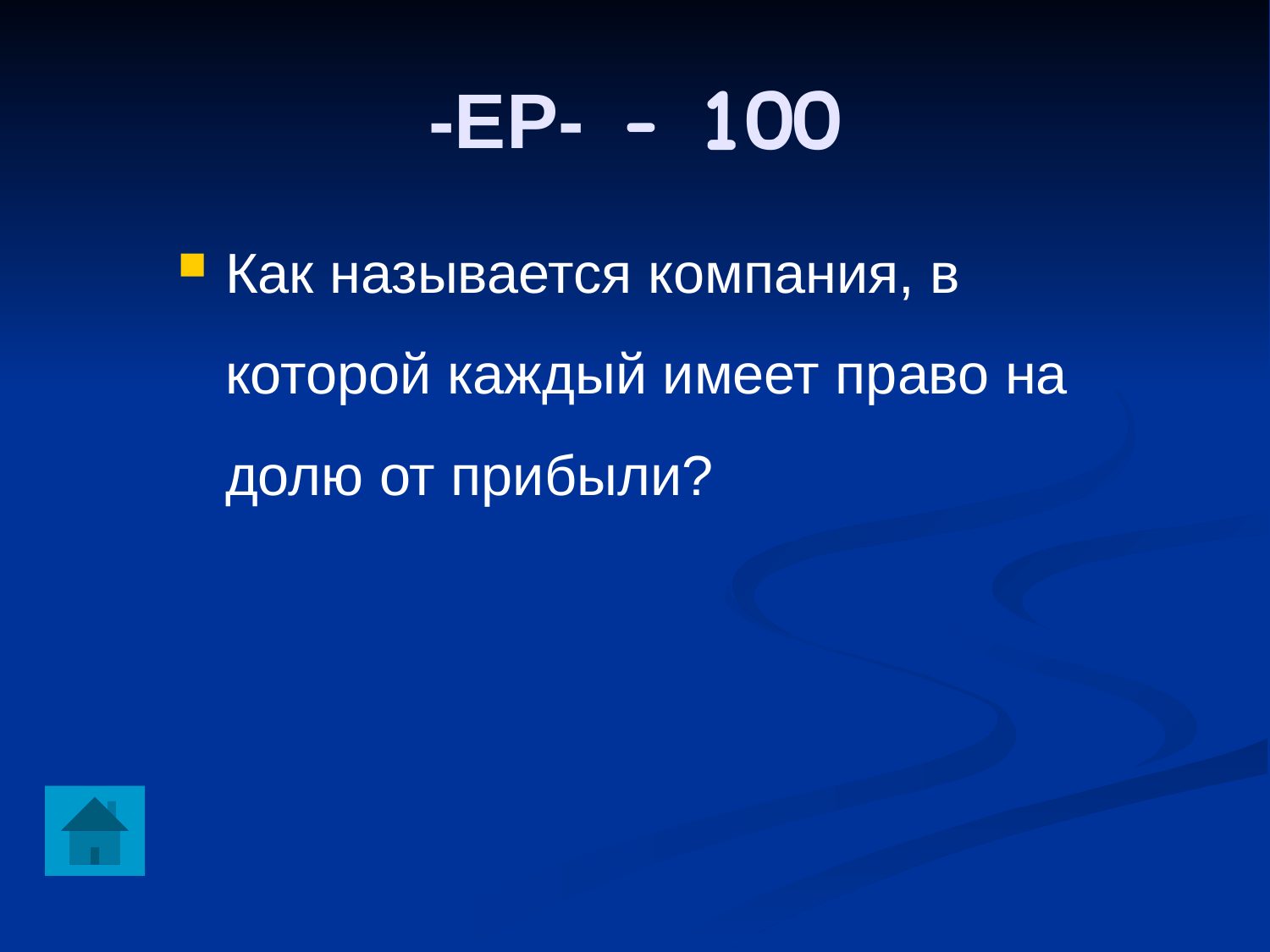

-ЕР- - 100
Как называется компания, в которой каждый имеет право на долю от прибыли?